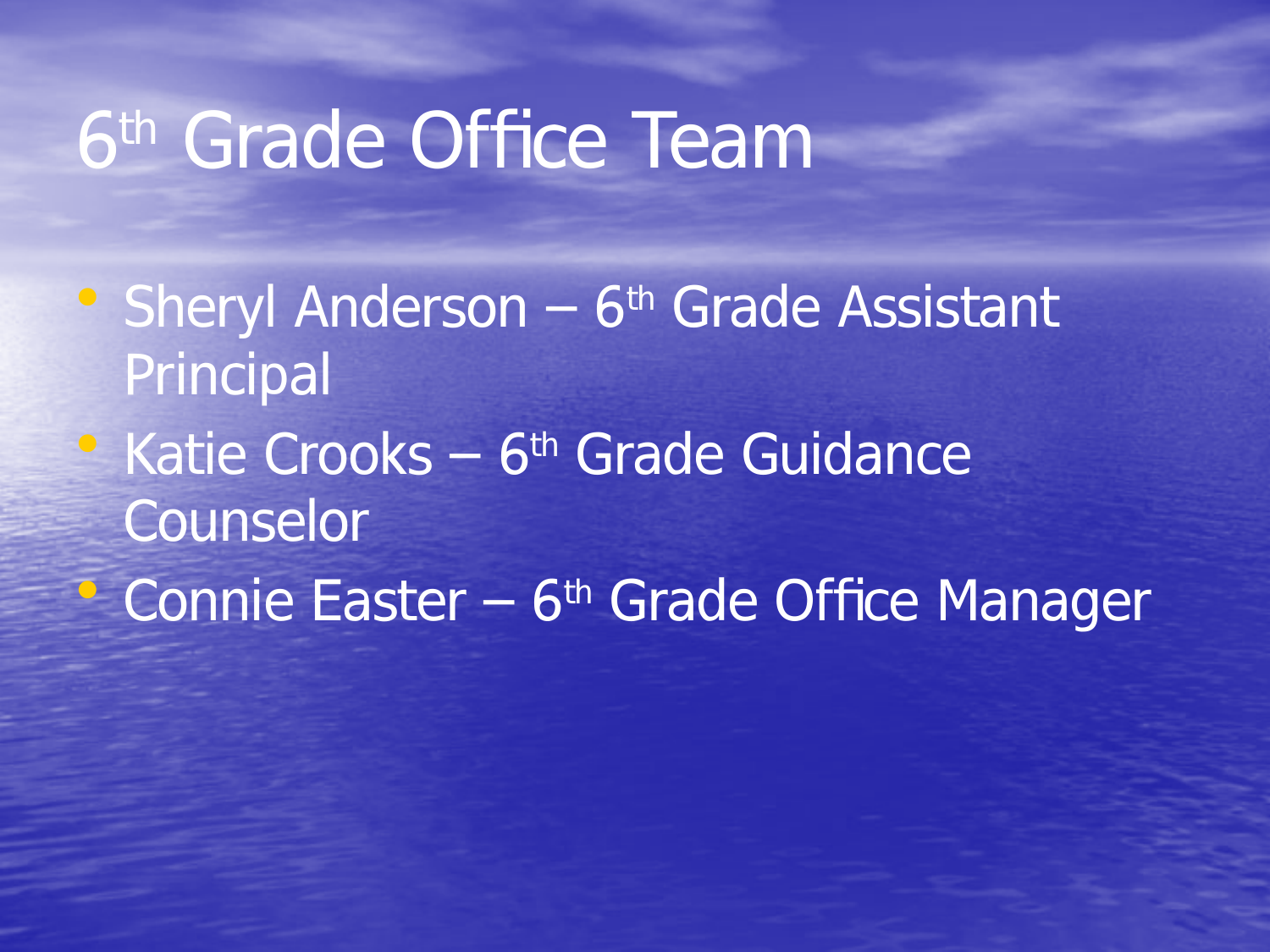

# 6th Grade Office Team
Sheryl Anderson – 6th Grade Assistant Principal
Katie Crooks – 6th Grade Guidance Counselor
Connie Easter – 6th Grade Office Manager